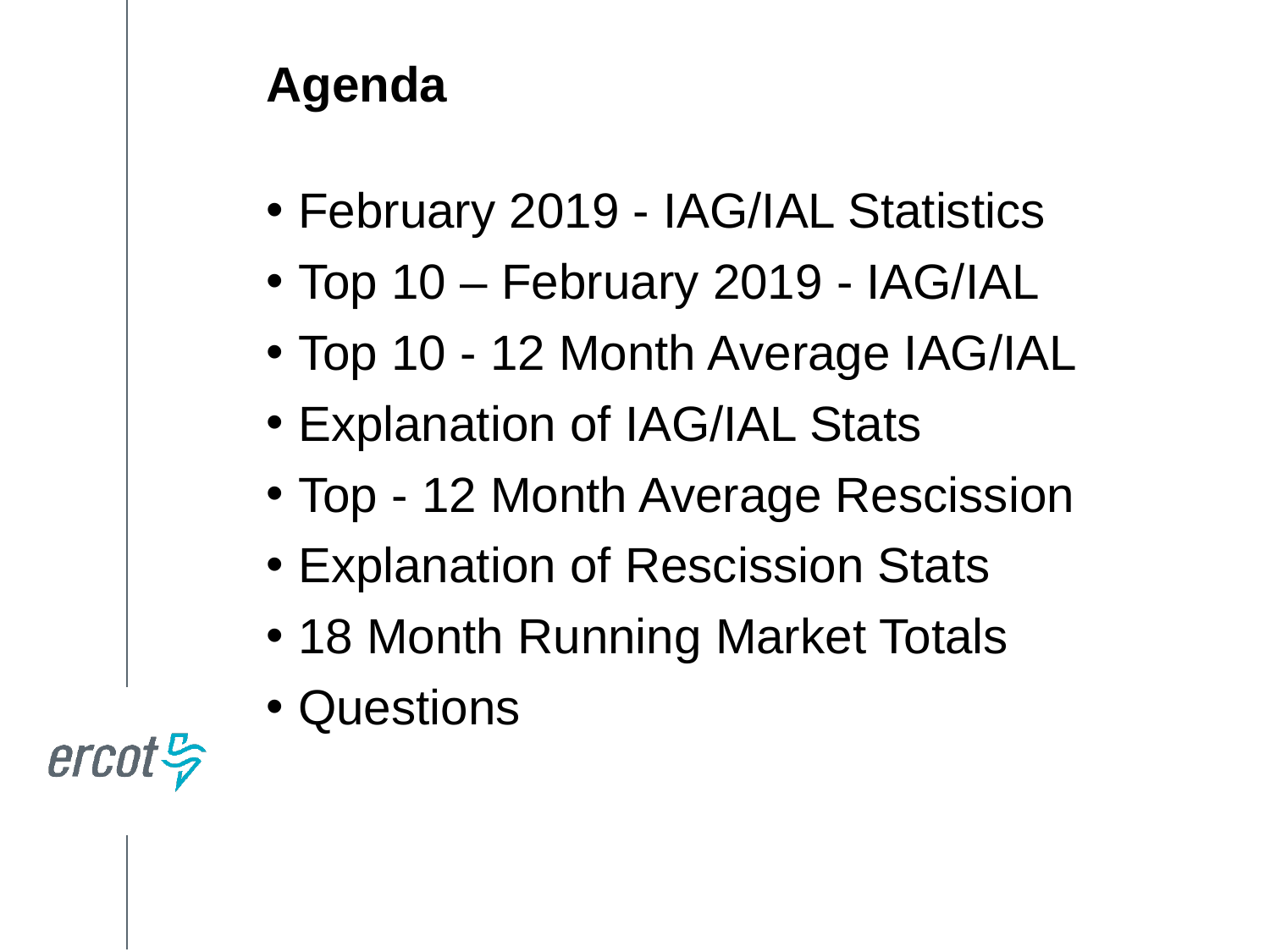

Agenda

February 2019 - IAG/IAL Statistics
Top 10 – February 2019 - IAG/IAL
Top 10 - 12 Month Average IAG/IAL
Explanation of IAG/IAL Stats
Top - 12 Month Average Rescission
Explanation of Rescission Stats
18 Month Running Market Totals
Questions